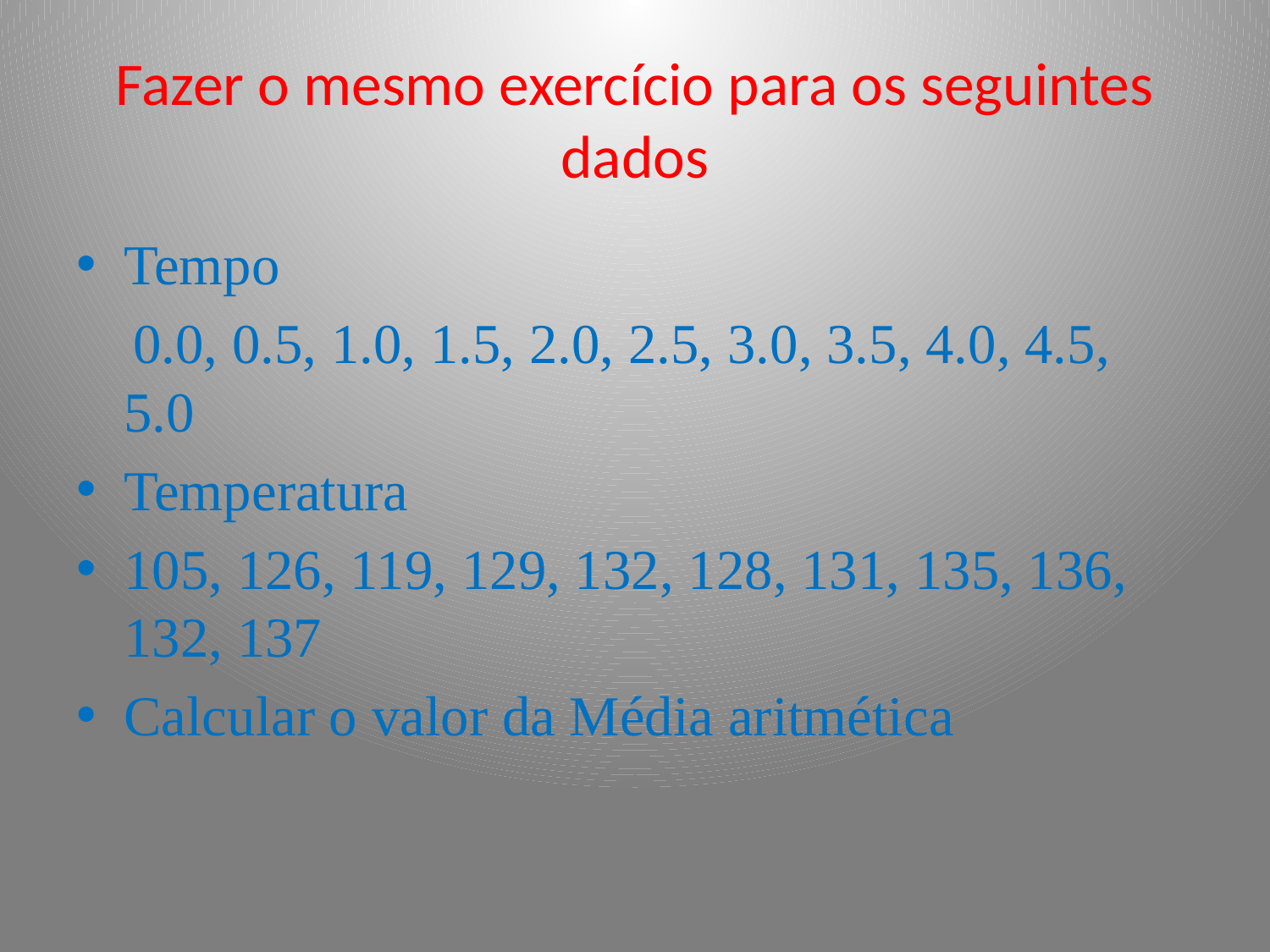

# Fazer o mesmo exercício para os seguintes dados
Tempo
    0.0, 0.5, 1.0, 1.5, 2.0, 2.5, 3.0, 3.5, 4.0, 4.5, 5.0
Temperatura
105, 126, 119, 129, 132, 128, 131, 135, 136, 132, 137
Calcular o valor da Média aritmética